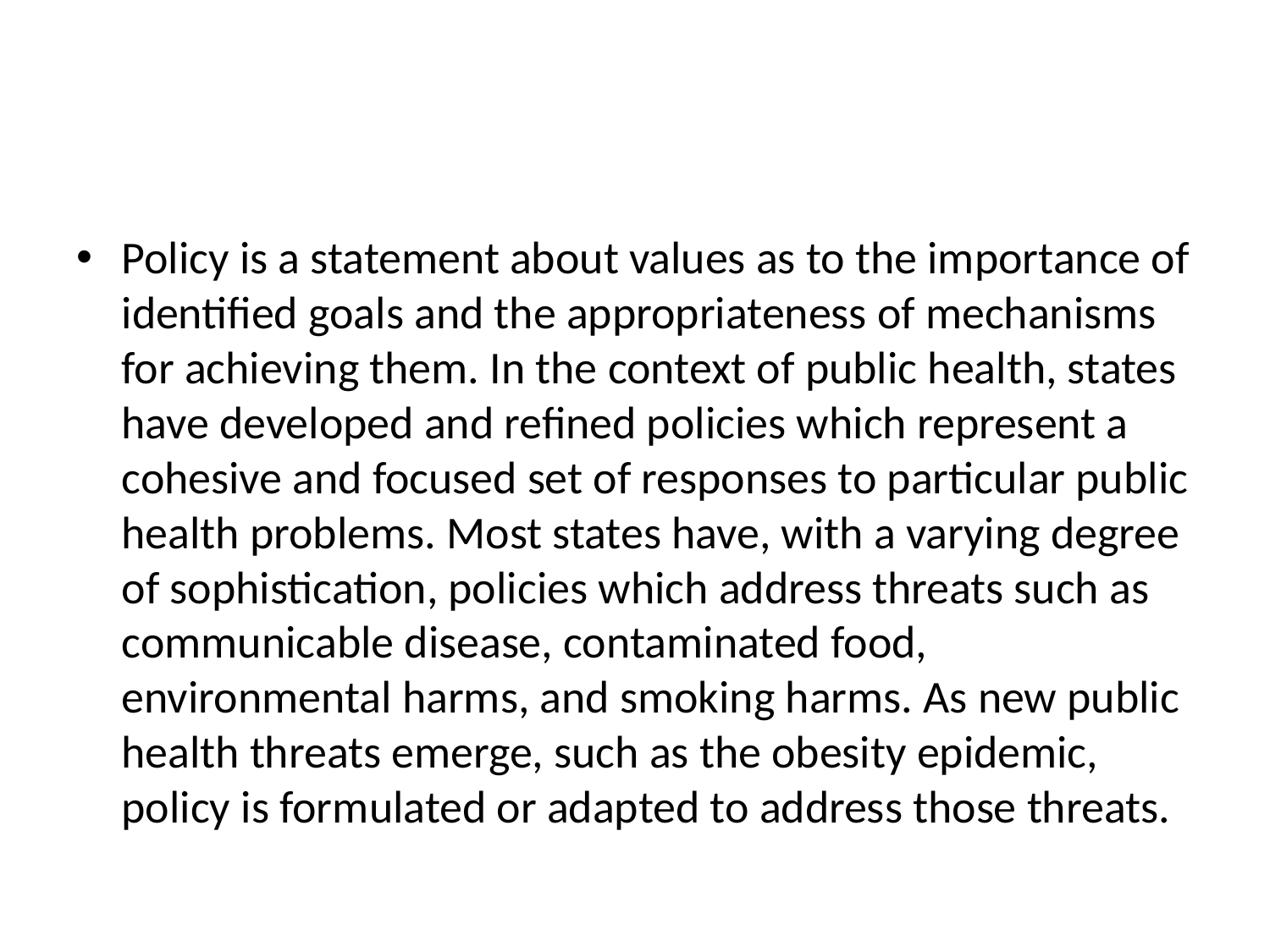

#
Policy is a statement about values as to the importance of identified goals and the appropriateness of mechanisms for achieving them. In the context of public health, states have developed and refined policies which represent a cohesive and focused set of responses to particular public health problems. Most states have, with a varying degree of sophistication, policies which address threats such as communicable disease, contaminated food, environmental harms, and smoking harms. As new public health threats emerge, such as the obesity epidemic, policy is formulated or adapted to address those threats.